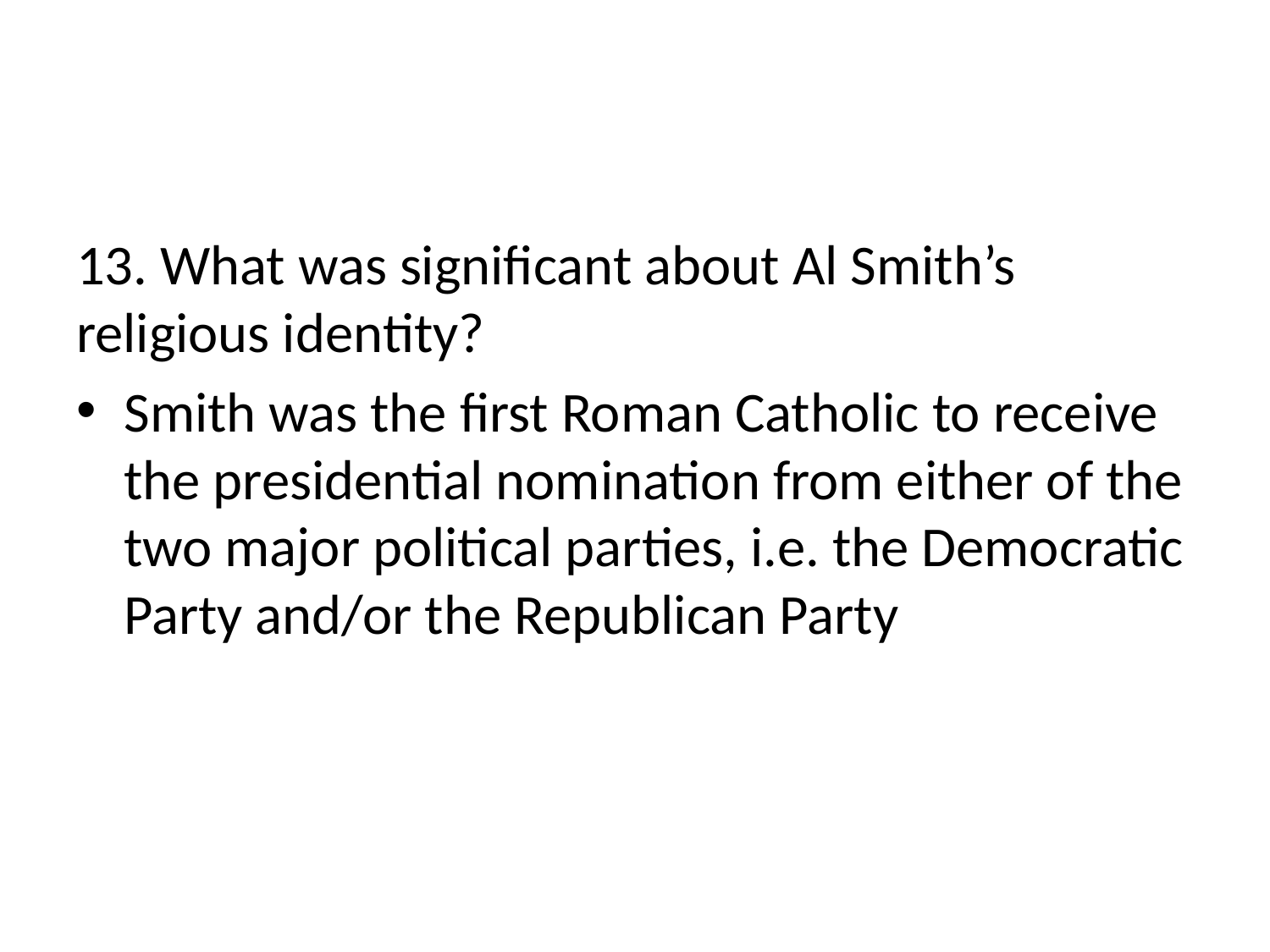

#
13. What was significant about Al Smith’s religious identity?
Smith was the first Roman Catholic to receive the presidential nomination from either of the two major political parties, i.e. the Democratic Party and/or the Republican Party